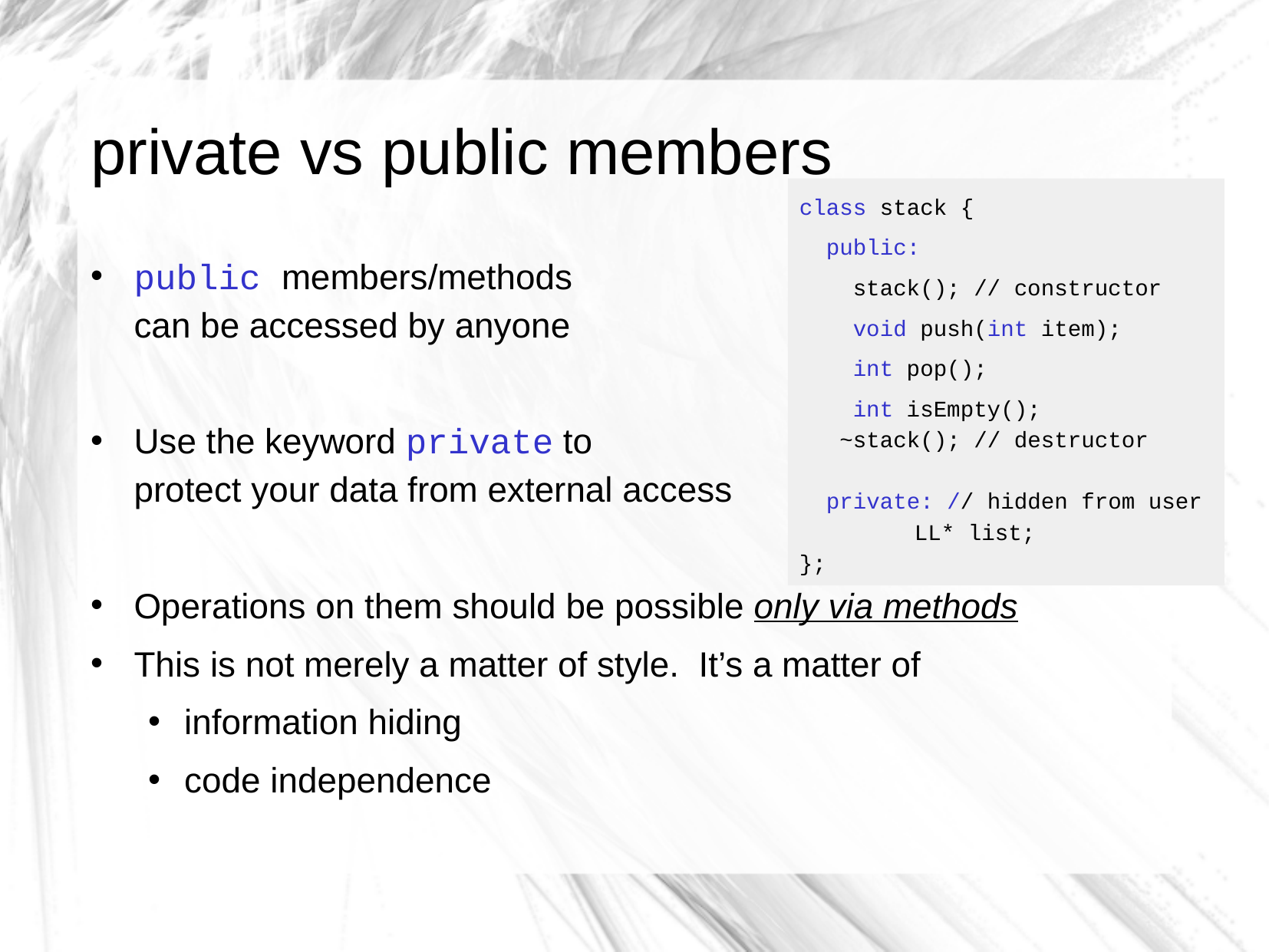

# private vs public members
class stack {
  public:
    stack(); // constructor
    void push(int item);
    int pop();
    int isEmpty();
   ~stack(); // destructor
  private: // hidden from user
	LL* list;
};
public members/methods
can be accessed by anyone

Use the keyword private to
protect your data from external access

Operations on them should be possible only via methods
This is not merely a matter of style.  It’s a matter of
information hiding
code independence